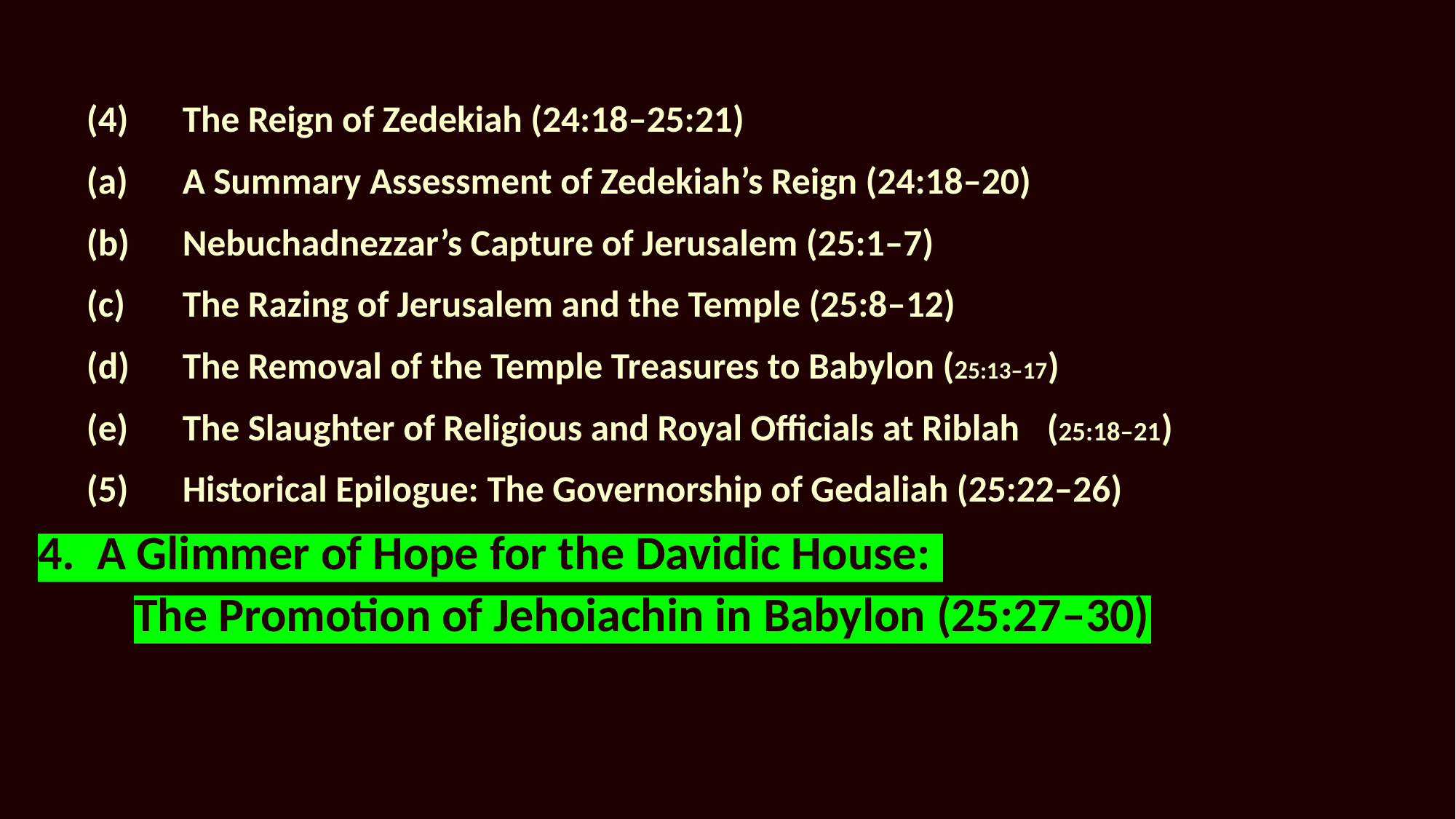

(4)	The Reign of Zedekiah (24:18–25:21)
				(a)	A Summary Assessment of Zedekiah’s Reign (24:18–20)
				(b)	Nebuchadnezzar’s Capture of Jerusalem (25:1–7)
				(c)	The Razing of Jerusalem and the Temple (25:8–12)
				(d)	The Removal of the Temple Treasures to Babylon (25:13–17)
				(e)	The Slaughter of Religious and Royal Officials at Riblah 							(25:18–21)
	(5)	Historical Epilogue: The Governorship of Gedaliah (25:22–26)
4.  A Glimmer of Hope for the Davidic House:
	The Promotion of Jehoiachin in Babylon (25:27–30)